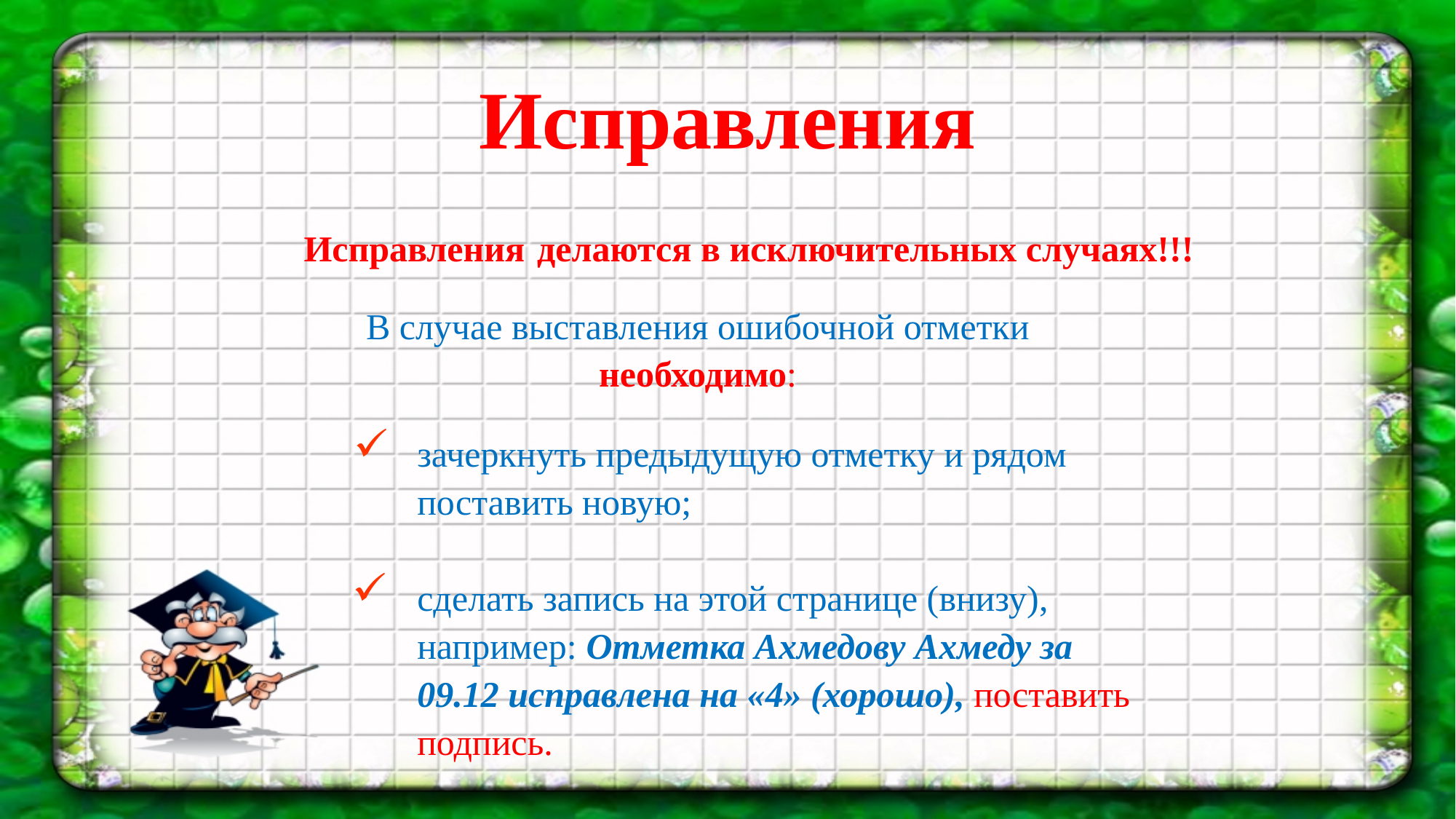

# Исправления
Исправления делаются в исключительных случаях!!!
В случае выставления ошибочной отметки необходимо:
зачеркнуть предыдущую отметку и рядом поставить новую;
сделать запись на этой странице (внизу), например: Отметка Ахмедову Ахмеду за 09.12 исправлена на «4» (хорошо), поставить подпись.